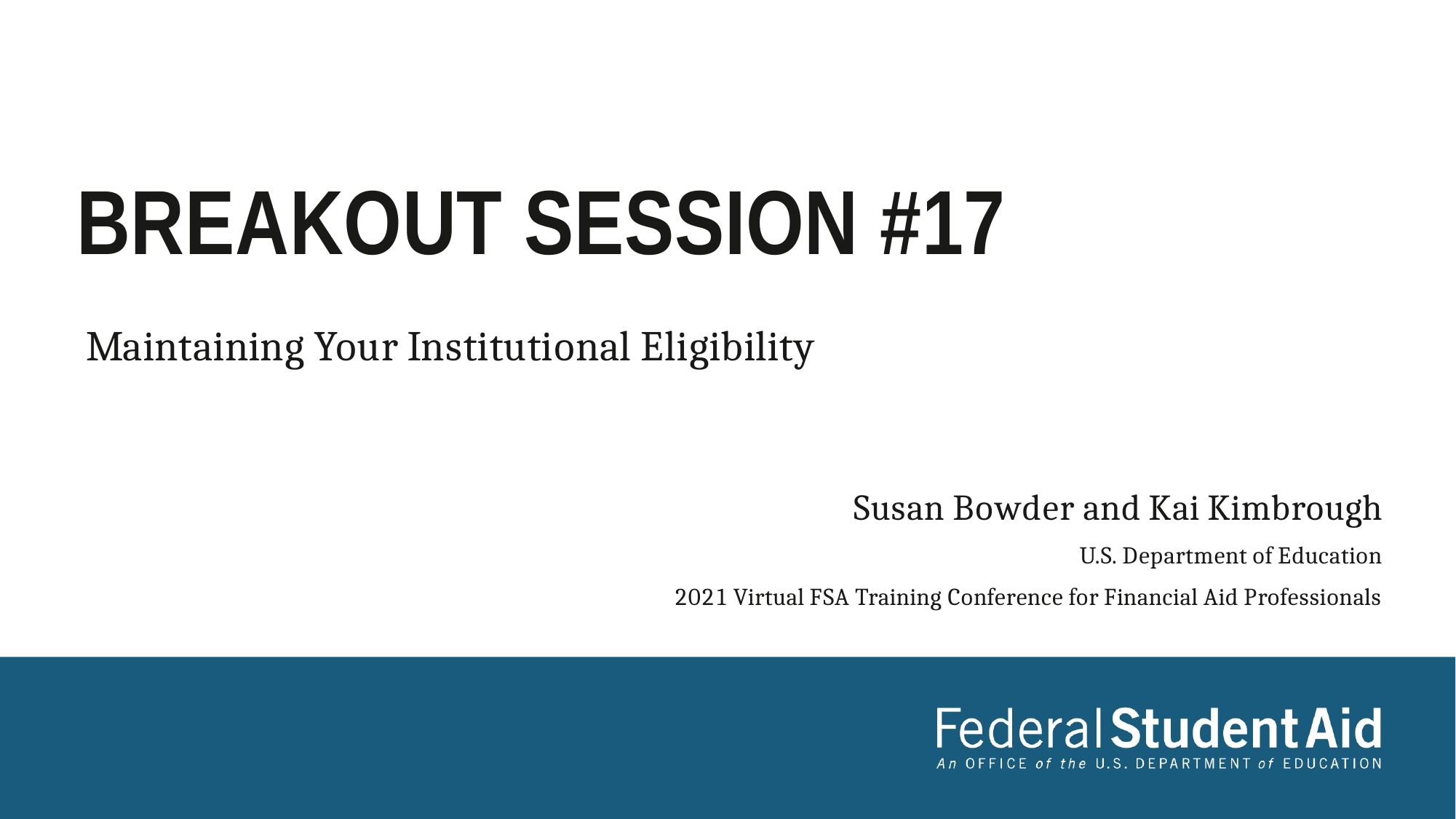

# Breakout Session #17
Maintaining Your Institutional Eligibility
Susan Bowder and Kai Kimbrough
U.S. Department of Education
2021 Virtual FSA Training Conference for Financial Aid Professionals